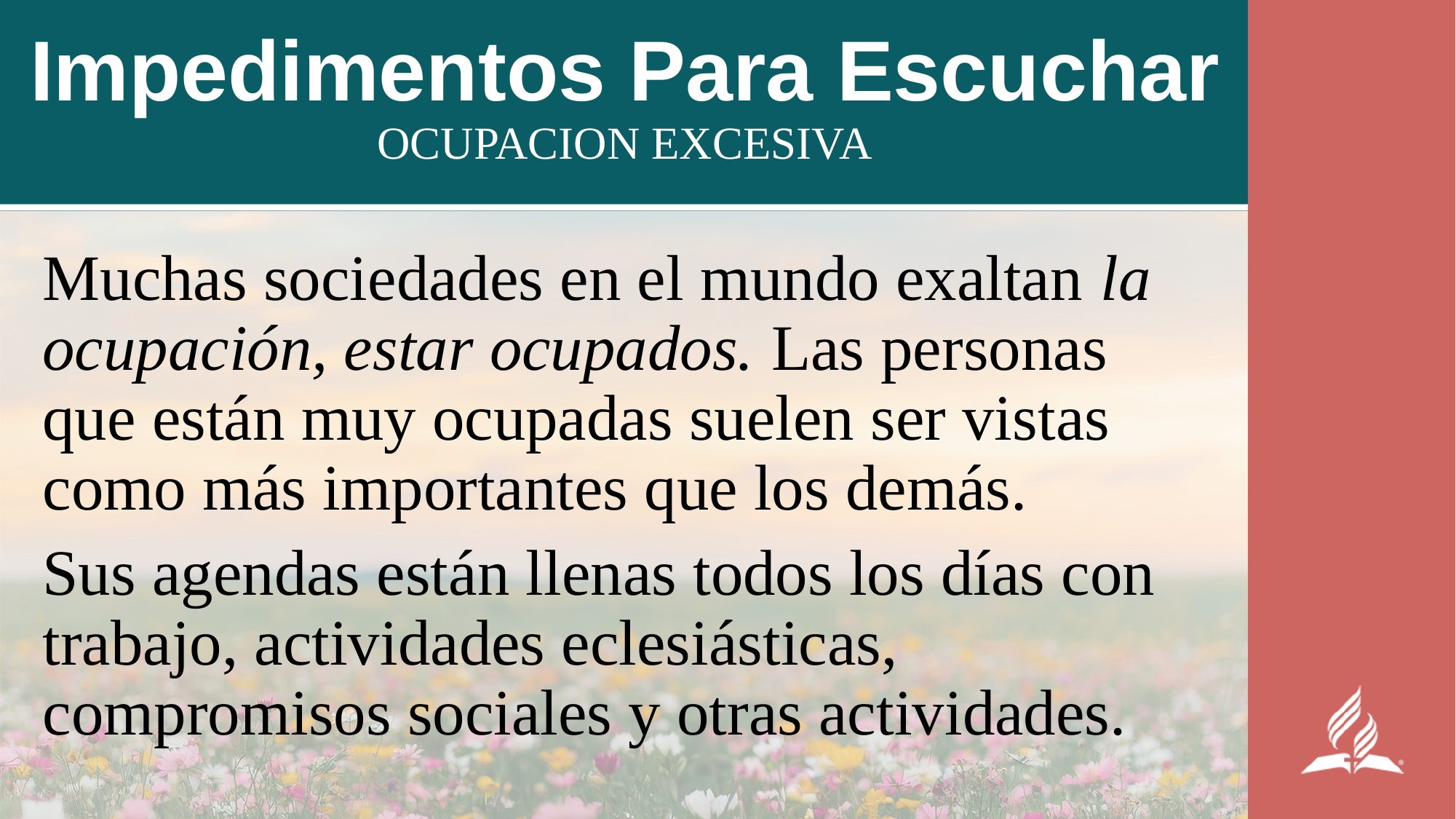

# Impedimentos Para Escuchar OCUPACION EXCESIVA
Muchas sociedades en el mundo exaltan la  ocupación, estar ocupados. Las personas que están muy ocupadas suelen ser vistas como más importantes que los demás.
Sus agendas están llenas todos los días con trabajo, actividades eclesiásticas, compromisos sociales y otras actividades.